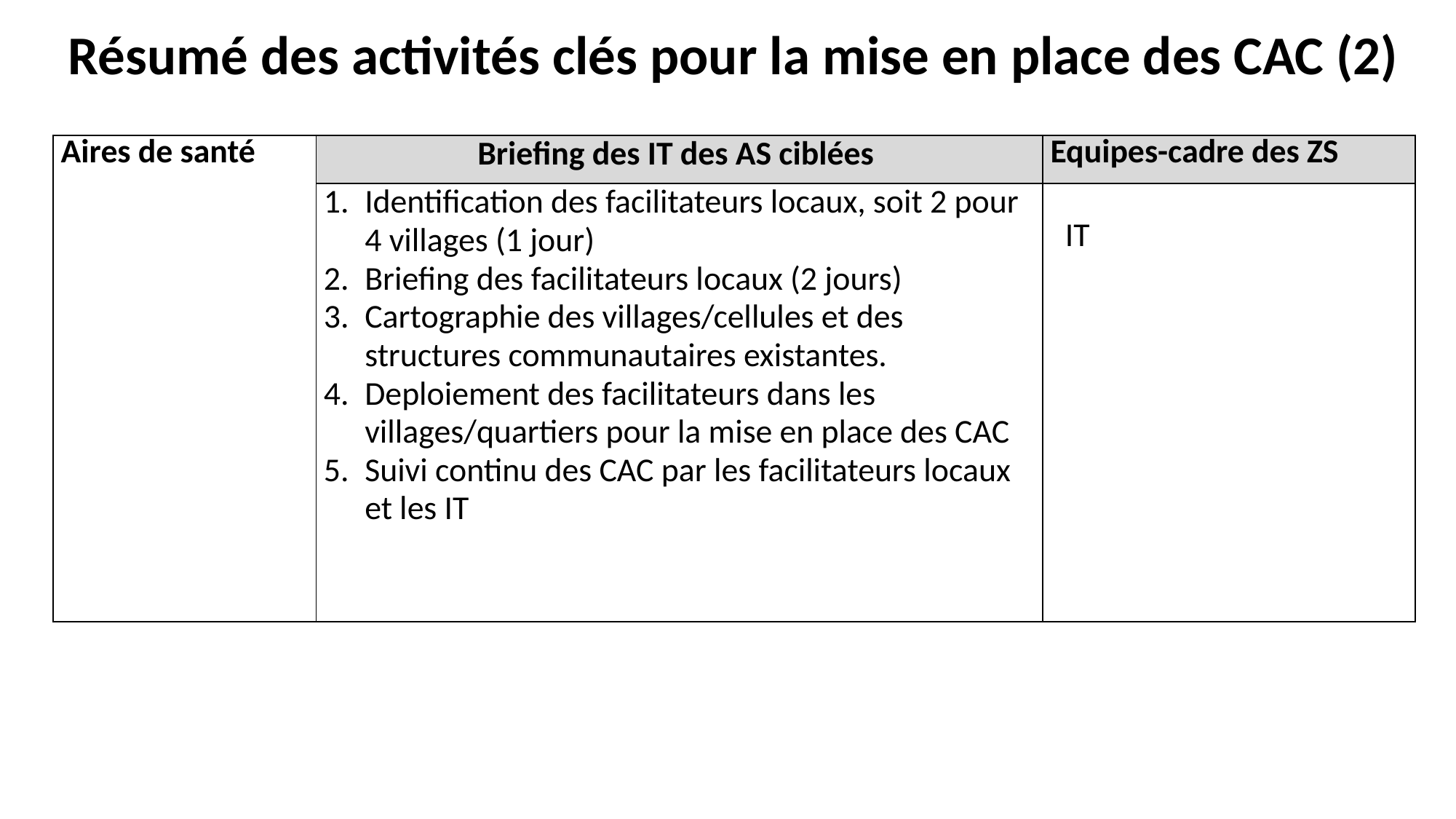

# Résumé des activités clés pour la mise en place des CAC (2)

| Aires de santé | Briefing des IT des AS ciblées | Equipes-cadre des ZS |
| --- | --- | --- |
|  | Identification des facilitateurs locaux, soit 2 pour 4 villages (1 jour) Briefing des facilitateurs locaux (2 jours) Cartographie des villages/cellules et des structures communautaires existantes. Deploiement des facilitateurs dans les villages/quartiers pour la mise en place des CAC Suivi continu des CAC par les facilitateurs locaux et les IT | IT |